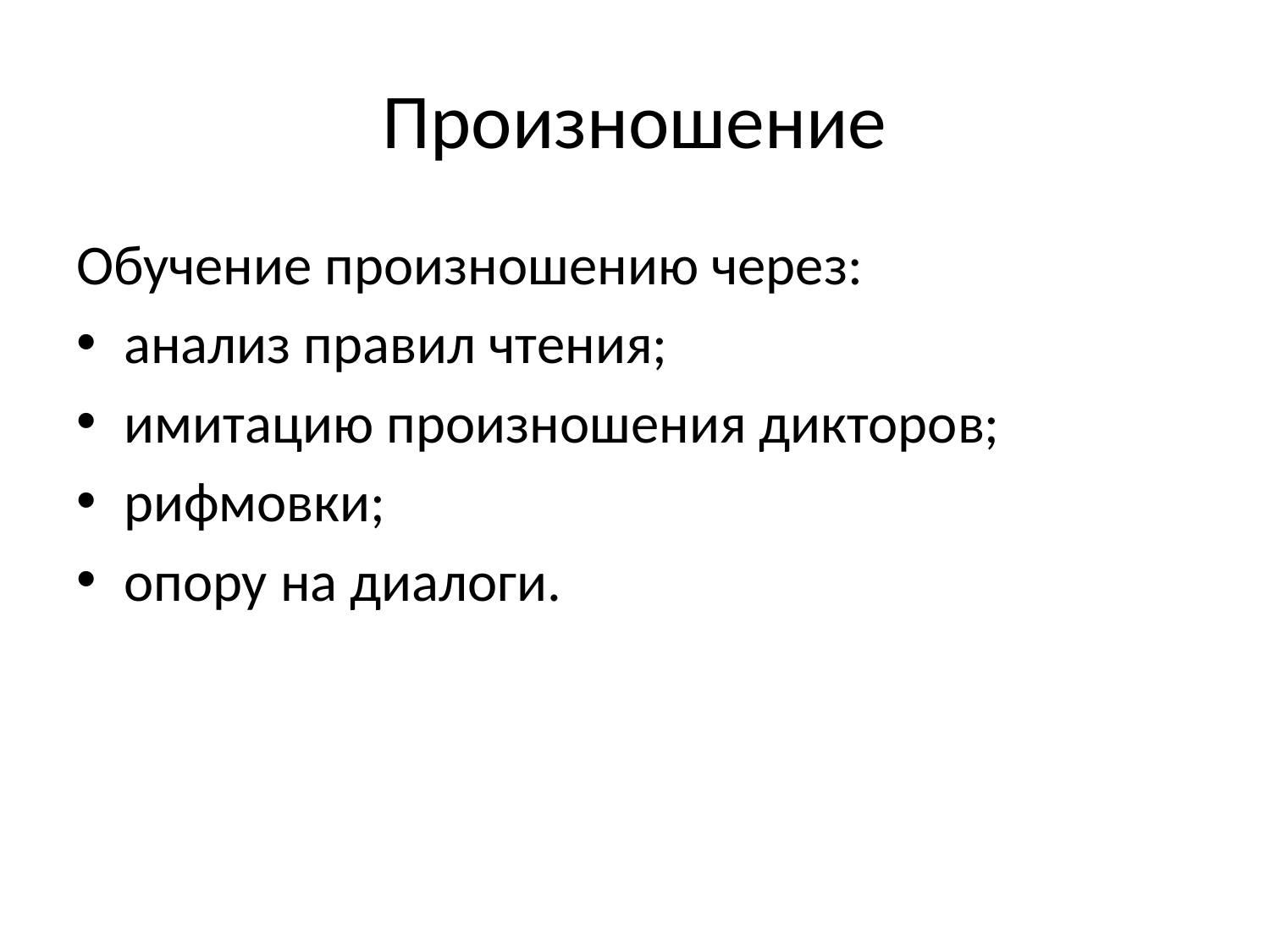

# Произношение
Обучение произношению через:
анализ правил чтения;
имитацию произношения дикторов;
рифмовки;
опору на диалоги.